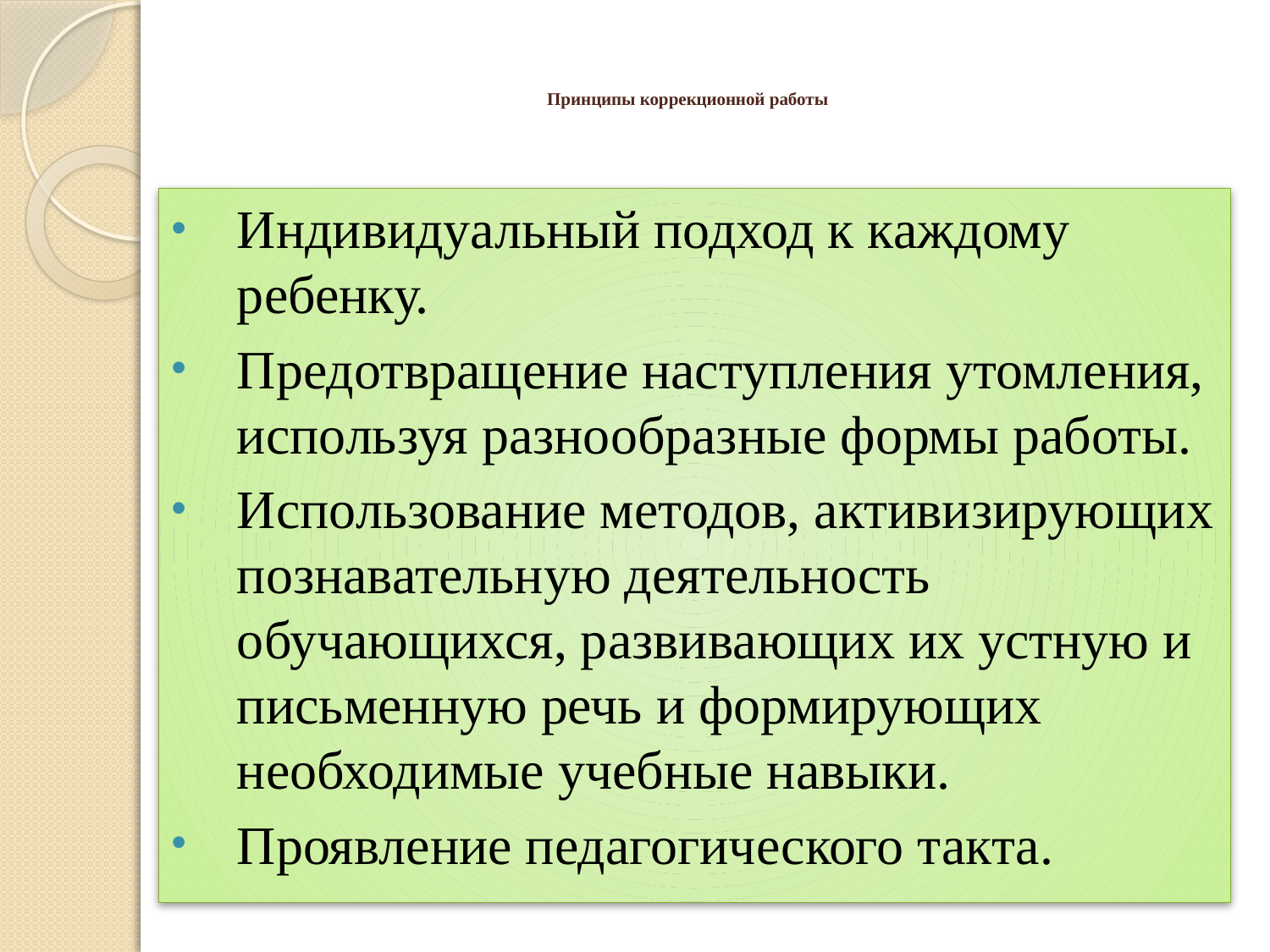

# Принципы коррекционной работы
Индивидуальный подход к каждому ребенку.
Предотвращение наступления утомления, используя разнообразные формы работы.
Использование методов, активизирующих познавательную деятельность обучающихся, развивающих их устную и письменную речь и формирующих необходимые учебные навыки.
Проявление педагогического такта.